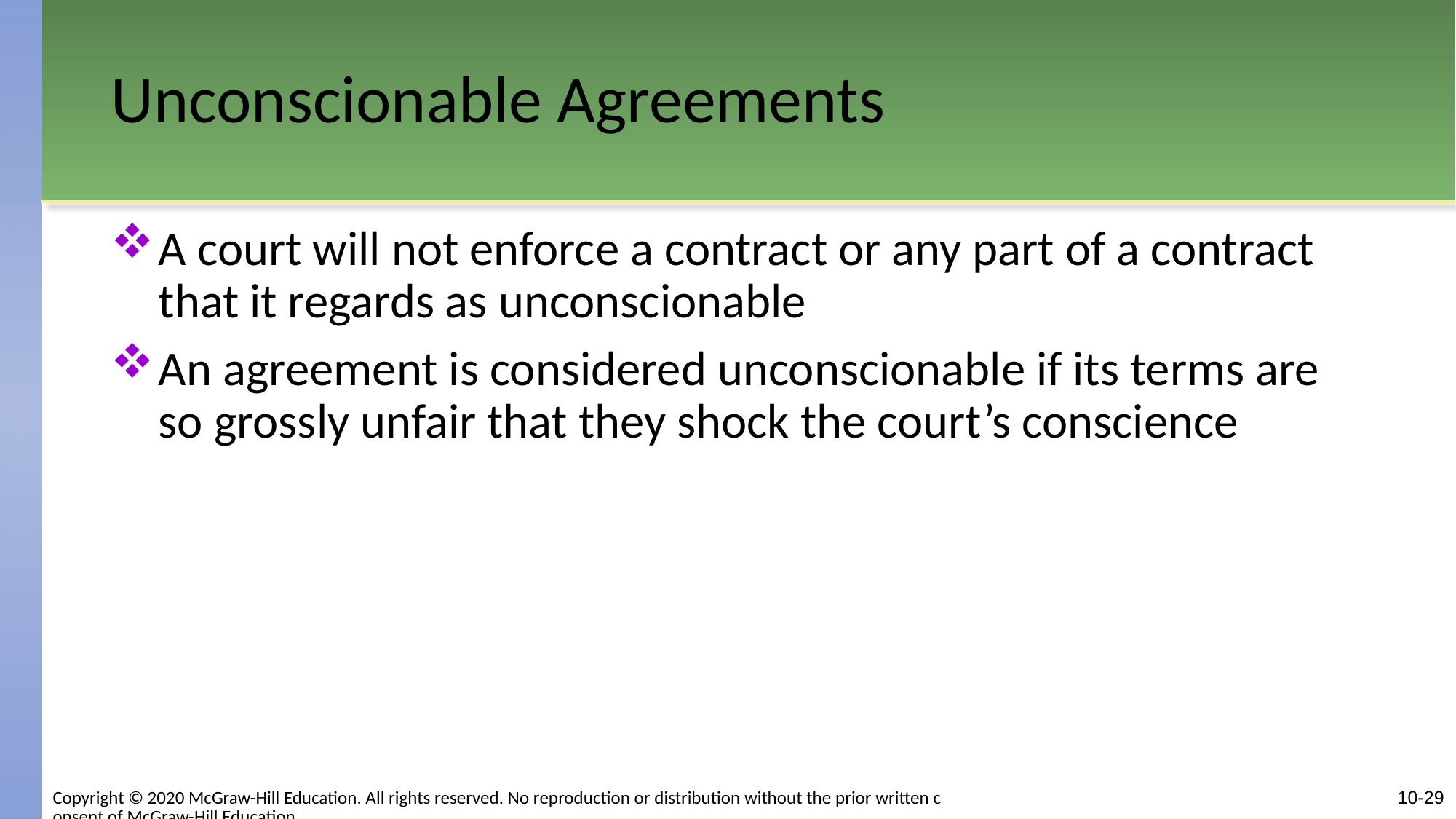

# Unconscionable Agreements
A court will not enforce a contract or any part of a contract that it regards as unconscionable
An agreement is considered unconscionable if its terms are so grossly unfair that they shock the court’s conscience

10-29
Copyright © 2020 McGraw-Hill Education. All rights reserved. No reproduction or distribution without the prior written consent of McGraw-Hill Education.